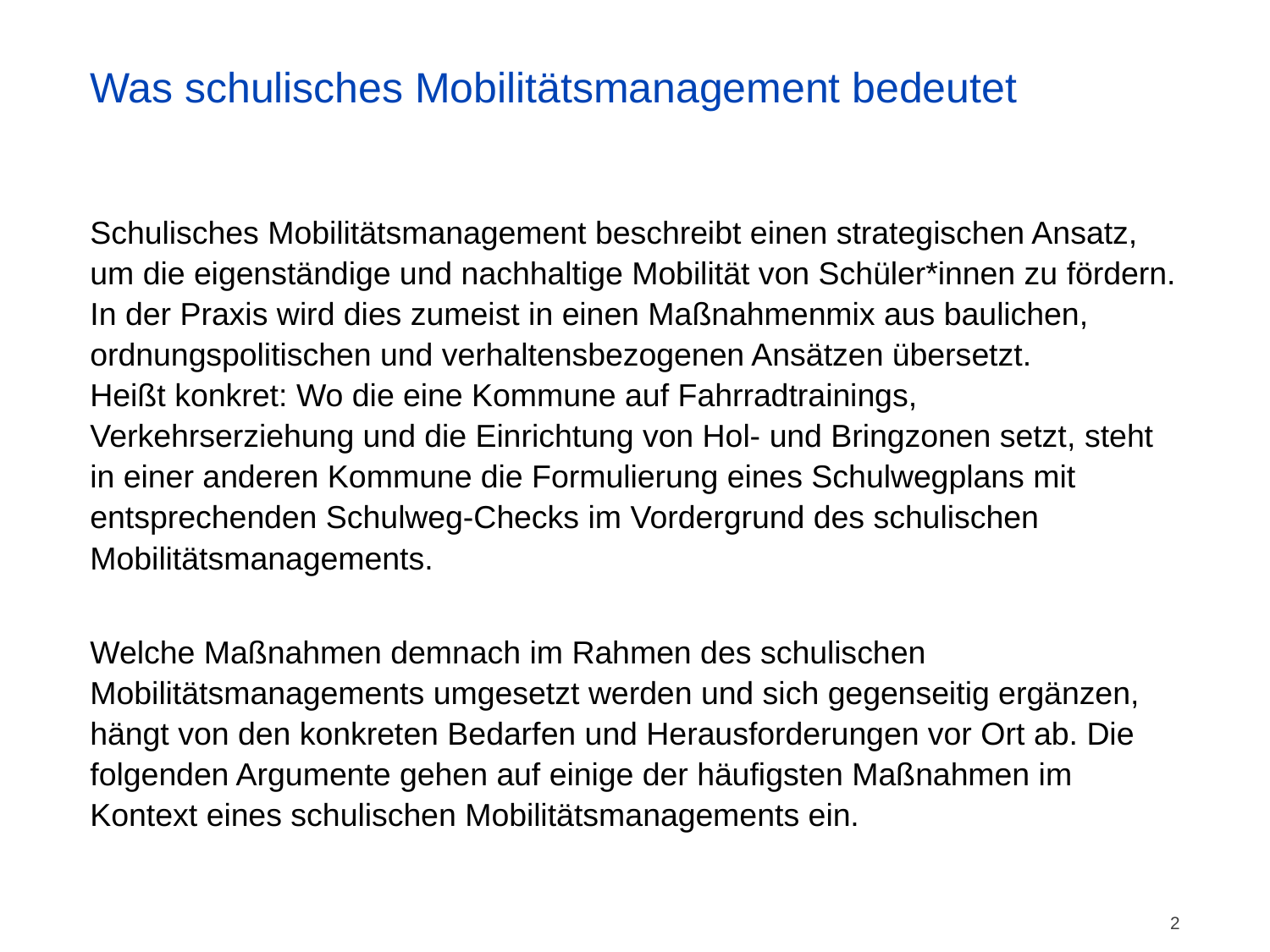

# Was schulisches Mobilitätsmanagement bedeutet
Schulisches Mobilitätsmanagement beschreibt einen strategischen Ansatz, um die eigenständige und nachhaltige Mobilität von Schüler*innen zu fördern. In der Praxis wird dies zumeist in einen Maßnahmenmix aus baulichen, ordnungspolitischen und verhaltensbezogenen Ansätzen übersetzt.
Heißt konkret: Wo die eine Kommune auf Fahrradtrainings, Verkehrserziehung und die Einrichtung von Hol- und Bringzonen setzt, steht in einer anderen Kommune die Formulierung eines Schulwegplans mit entsprechenden Schulweg-Checks im Vordergrund des schulischen Mobilitätsmanagements.

Welche Maßnahmen demnach im Rahmen des schulischen Mobilitätsmanagements umgesetzt werden und sich gegenseitig ergänzen, hängt von den konkreten Bedarfen und Herausforderungen vor Ort ab. Die folgenden Argumente gehen auf einige der häufigsten Maßnahmen im Kontext eines schulischen Mobilitätsmanagements ein.